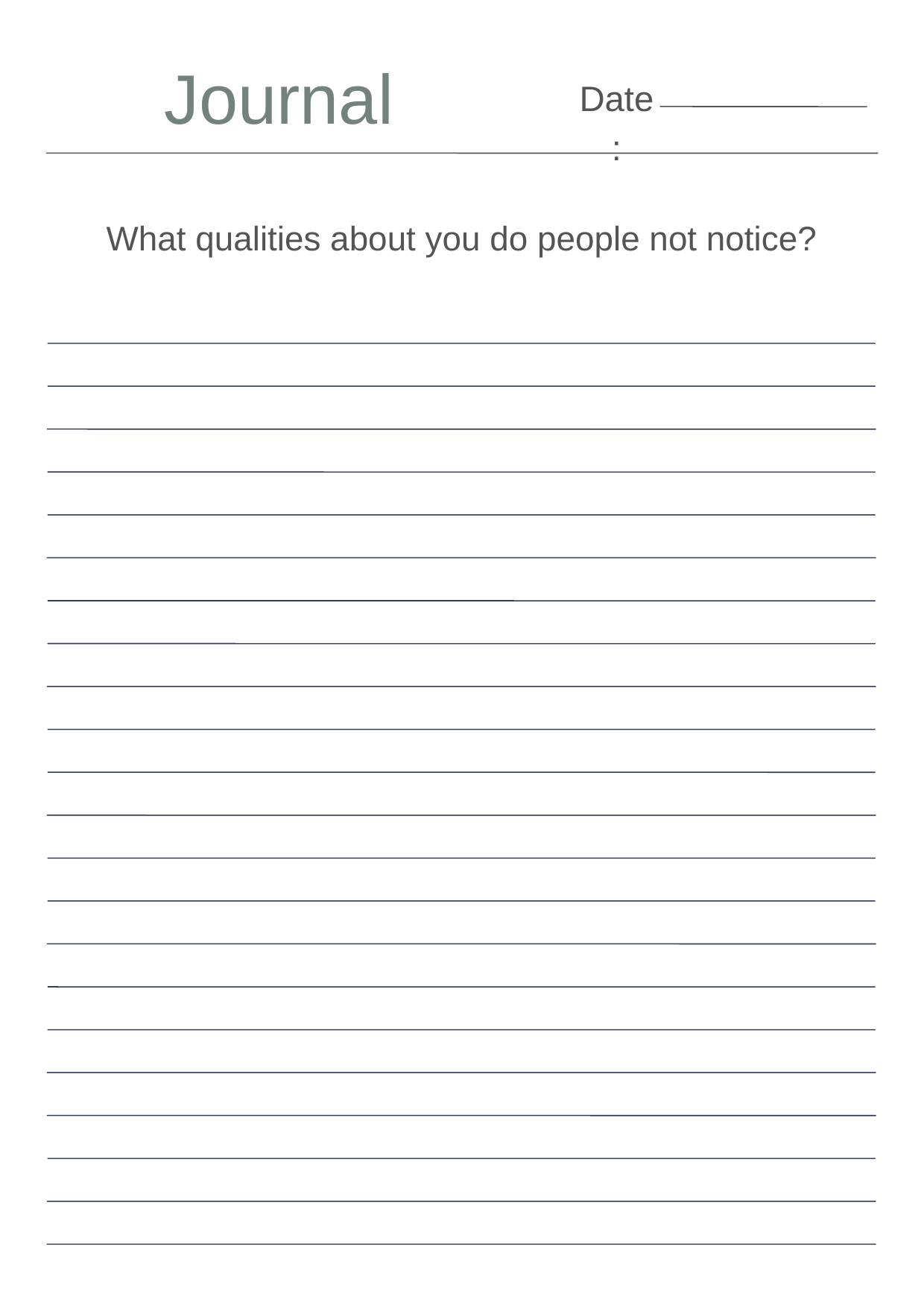

Journal
Date:

What qualities about you do people not notice?